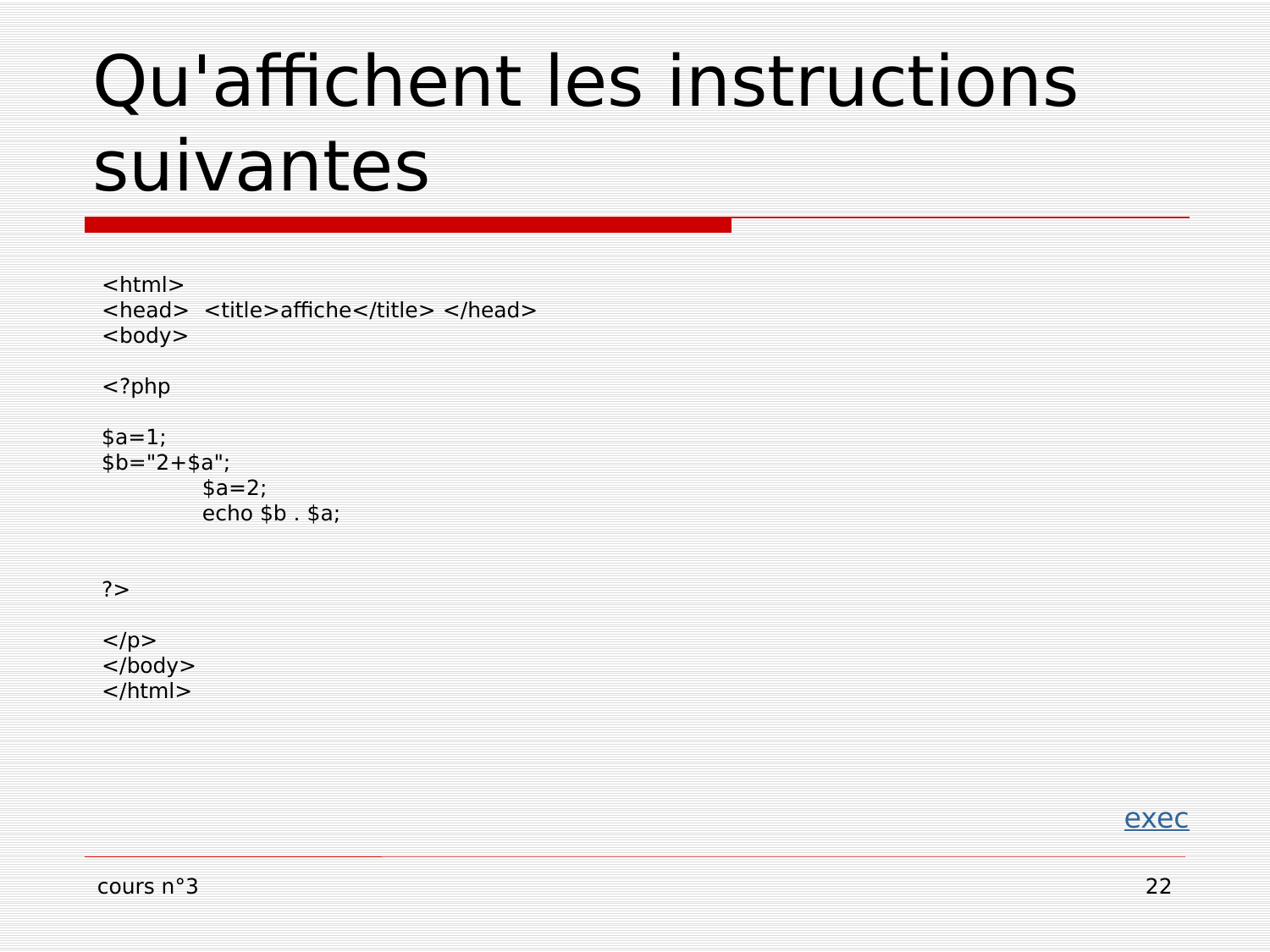

# Qu'affichent les instructions suivantes

<html>
<head>  <title>affiche</title> </head>
<body>

<?php

$a=1;
$b="2+$a";
	$a=2;
    	echo $b . $a;

?>

</p>
</body>
</html>
exec
cours n°3
22